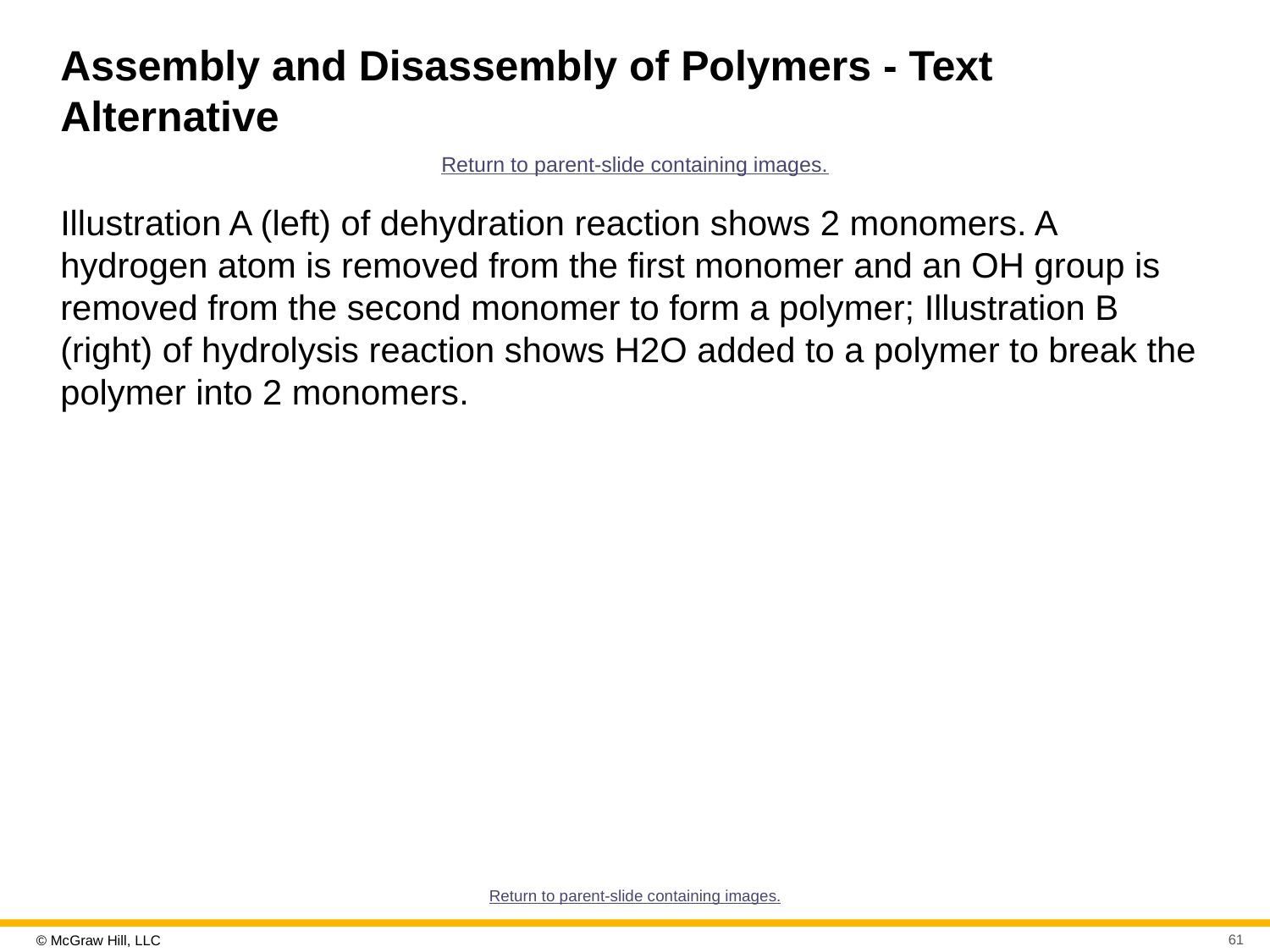

# Assembly and Disassembly of Polymers - Text Alternative
Return to parent-slide containing images.
Illustration A (left) of dehydration reaction shows 2 monomers. A hydrogen atom is removed from the first monomer and an OH group is removed from the second monomer to form a polymer; Illustration B (right) of hydrolysis reaction shows H2O added to a polymer to break the polymer into 2 monomers.
Return to parent-slide containing images.
61